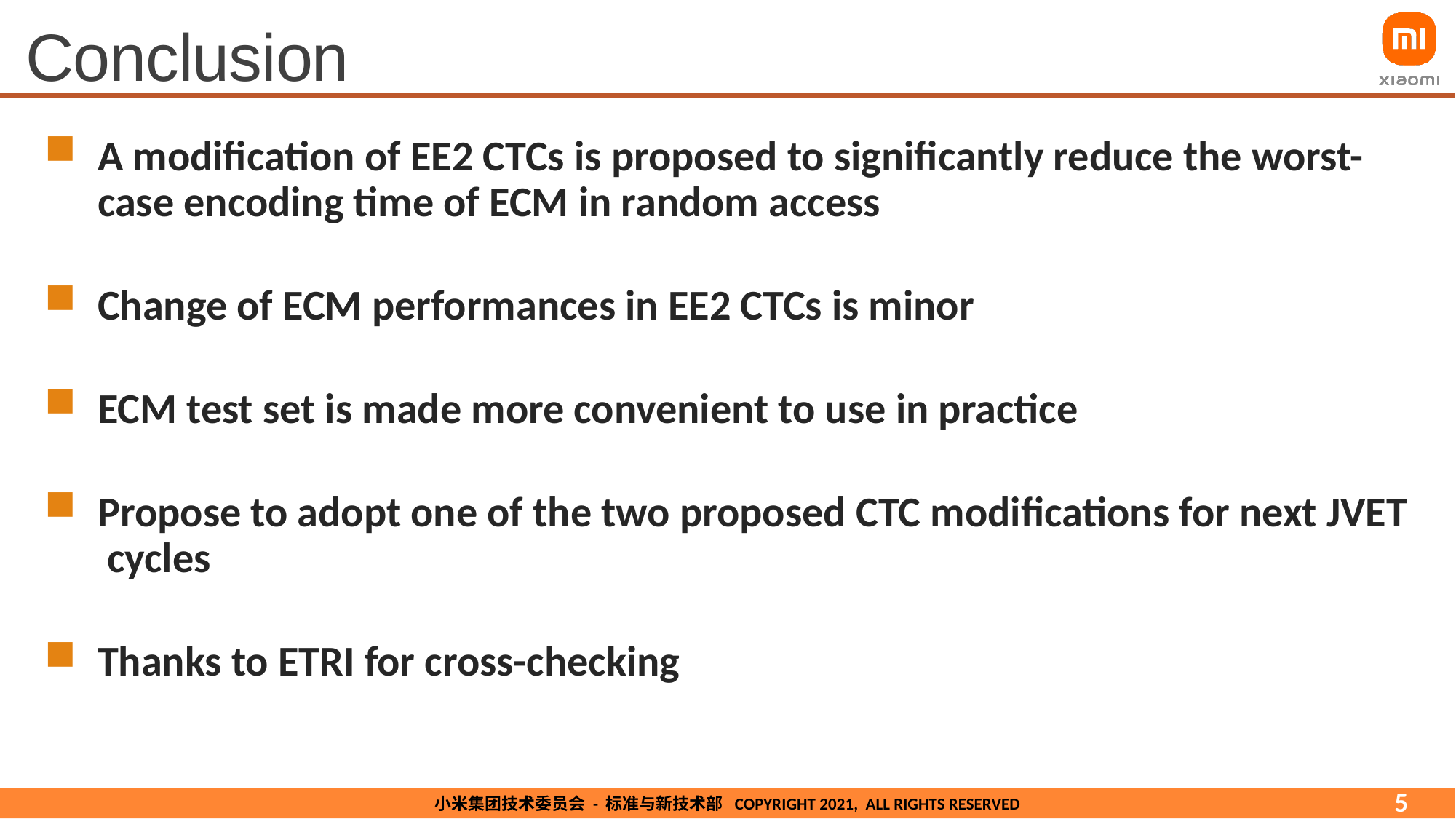

# Conclusion
A modification of EE2 CTCs is proposed to significantly reduce the worst-case encoding time of ECM in random access
Change of ECM performances in EE2 CTCs is minor
ECM test set is made more convenient to use in practice
Propose to adopt one of the two proposed CTC modifications for next JVET  cycles
Thanks to ETRI for cross-checking
5